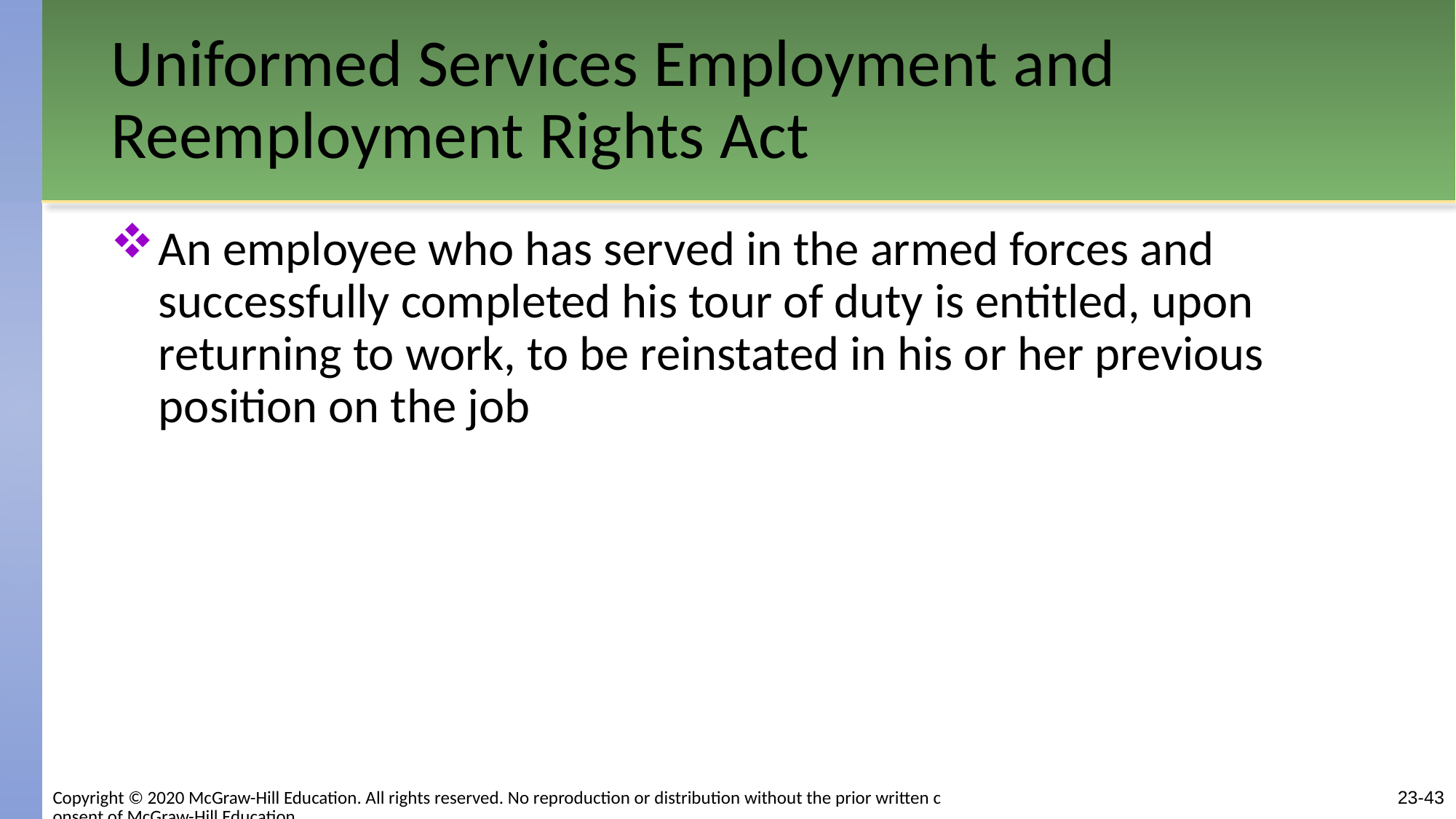

# Uniformed Services Employment and Reemployment Rights Act
An employee who has served in the armed forces and successfully completed his tour of duty is entitled, upon returning to work, to be reinstated in his or her previous position on the job

Copyright © 2020 McGraw-Hill Education. All rights reserved. No reproduction or distribution without the prior written consent of McGraw-Hill Education.
23-43